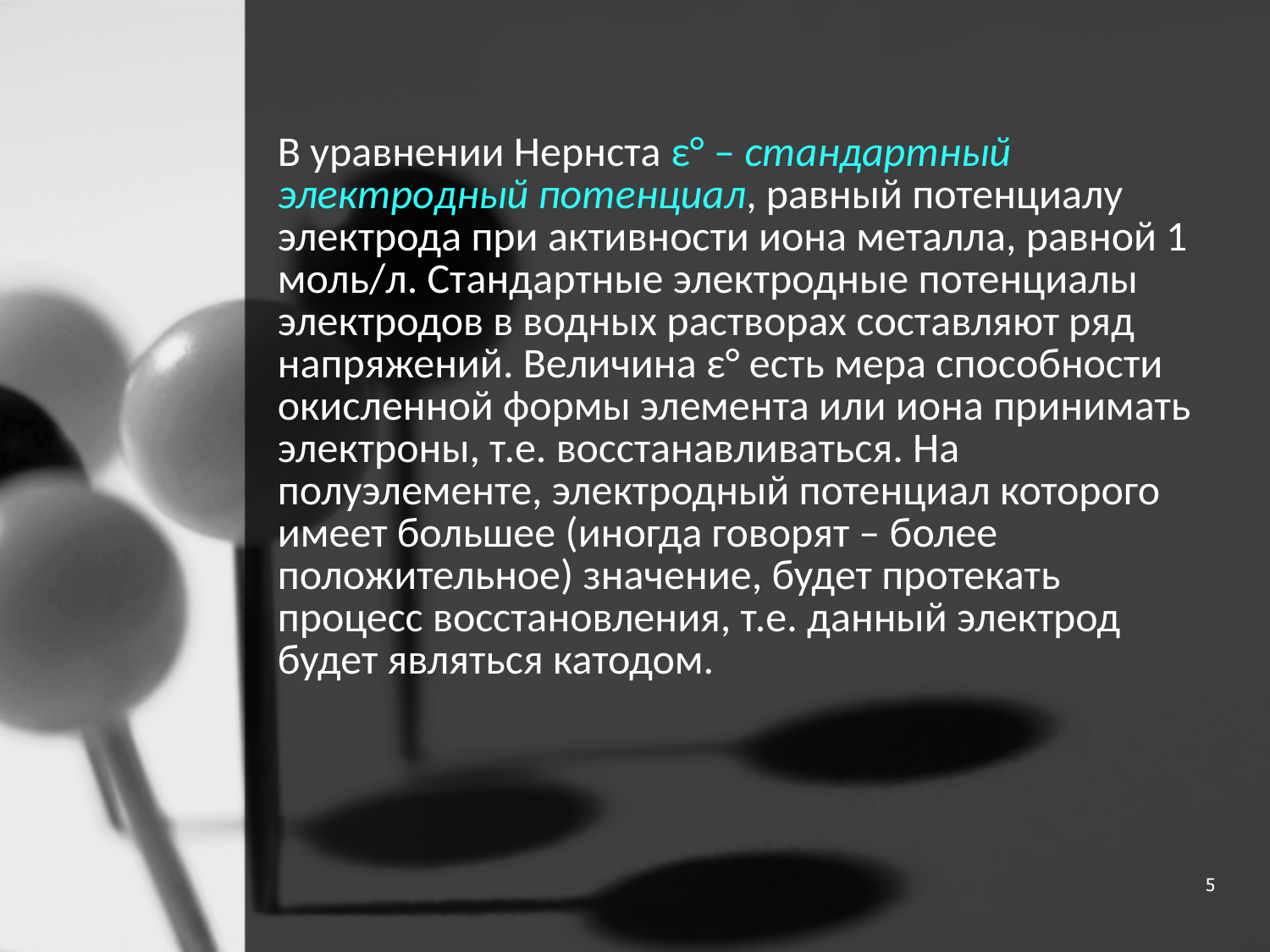

В уравнении Нернста ε° – стандартный электродный потенциал, равный потенциалу электрода при активности иона металла, равной 1 моль/л. Стандартные электродные потенциалы электродов в водных растворах составляют ряд напряжений. Величина ε° есть мера способности окисленной формы элемента или иона принимать электроны, т.е. восстанавливаться. На полуэлементе, электродный потенциал которого имеет большее (иногда говорят – более положительное) значение, будет протекать процесс восстановления, т.е. данный электрод будет являться катодом.
5